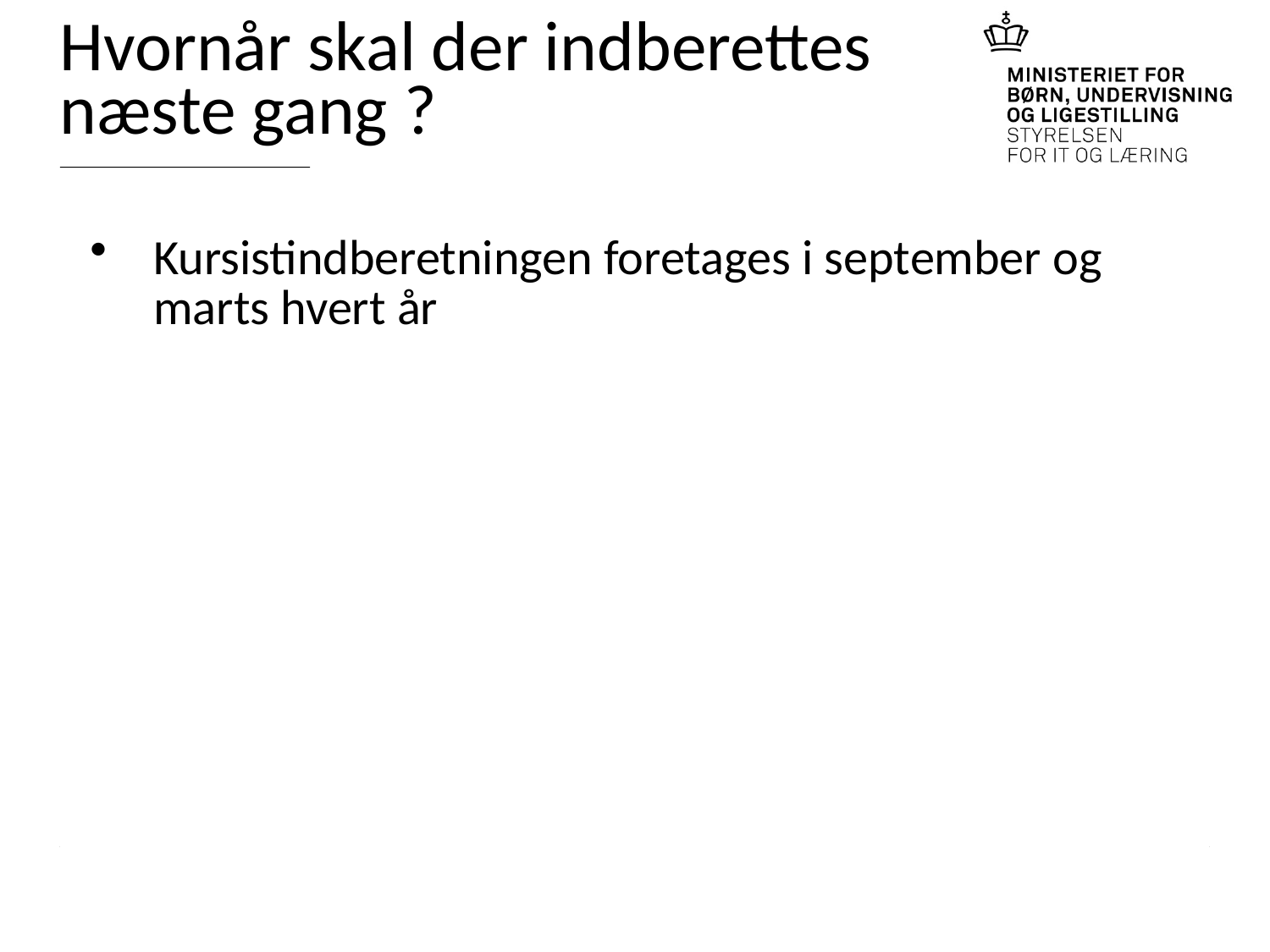

# Hvornår skal der indberettes næste gang ?

Kursistindberetningen foretages i september og marts hvert år